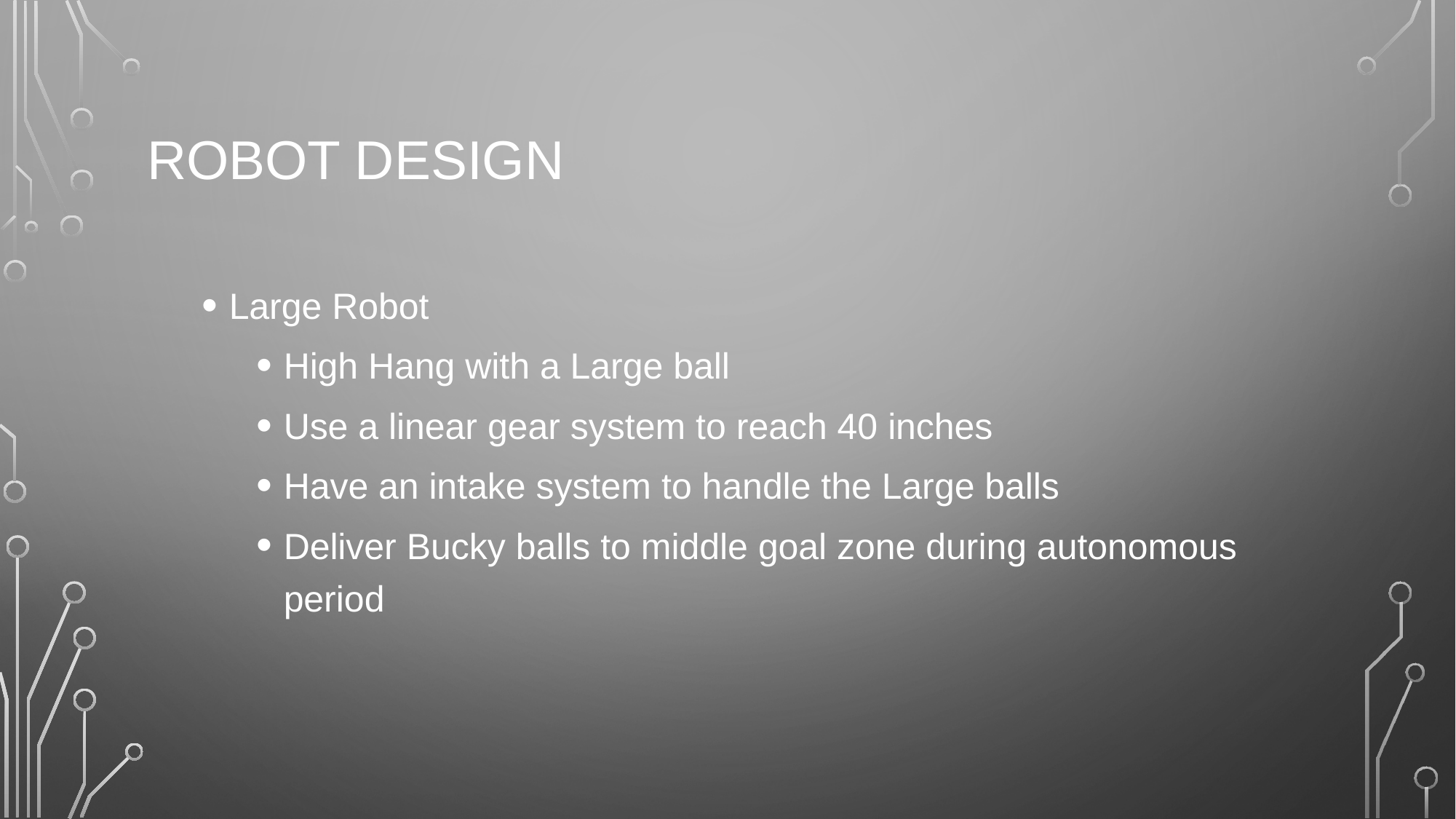

# Robot Design
Large Robot
High Hang with a Large ball
Use a linear gear system to reach 40 inches
Have an intake system to handle the Large balls
Deliver Bucky balls to middle goal zone during autonomous period